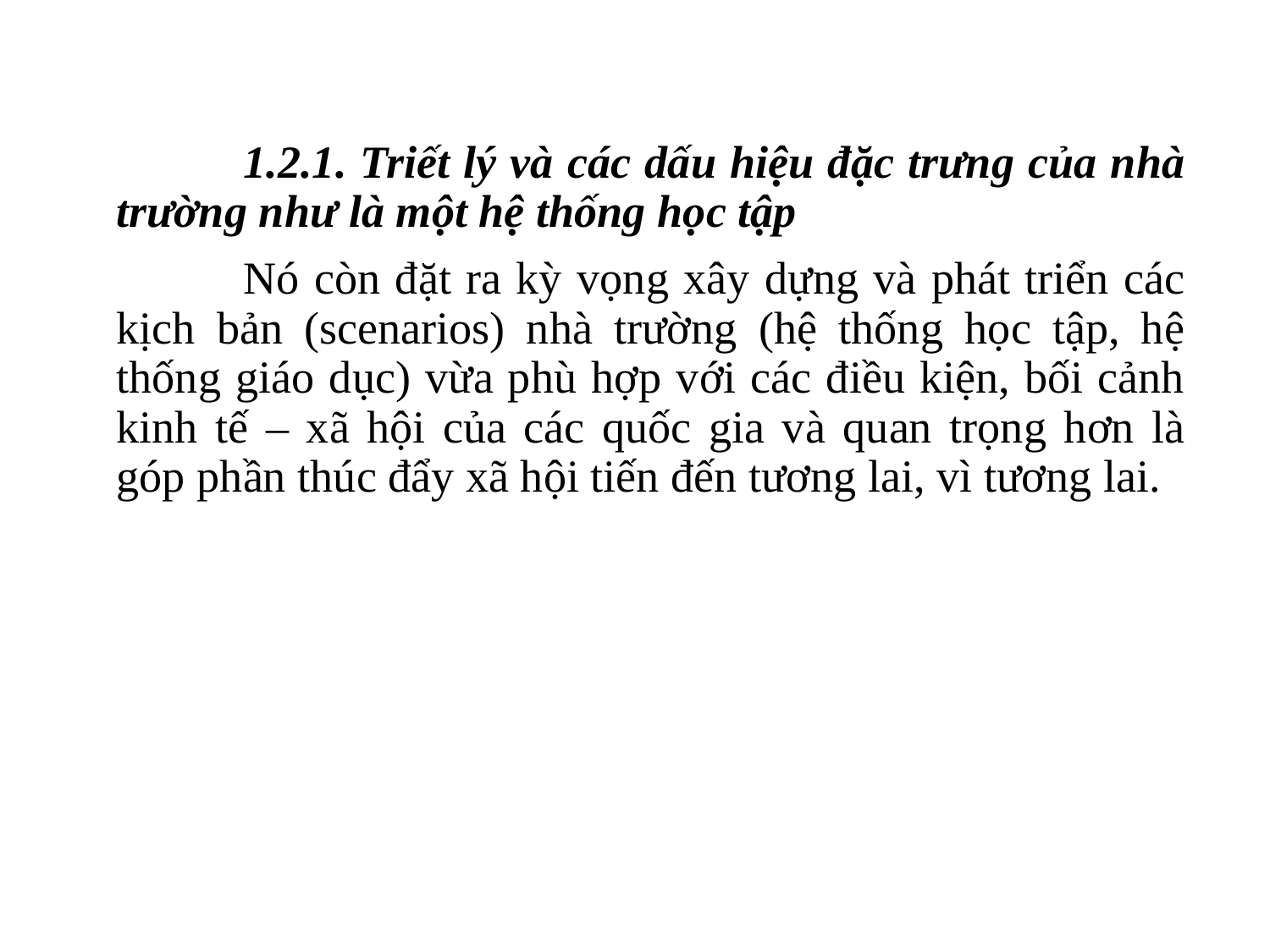

1.2.1. Triết lý và các dấu hiệu đặc trưng của nhà trường như là một hệ thống học tập
	Nó còn đặt ra kỳ vọng xây dựng và phát triển các kịch bản (scenarios) nhà trường (hệ thống học tập, hệ thống giáo dục) vừa phù hợp với các điều kiện, bối cảnh kinh tế – xã hội của các quốc gia và quan trọng hơn là góp phần thúc đẩy xã hội tiến đến tương lai, vì tương lai.